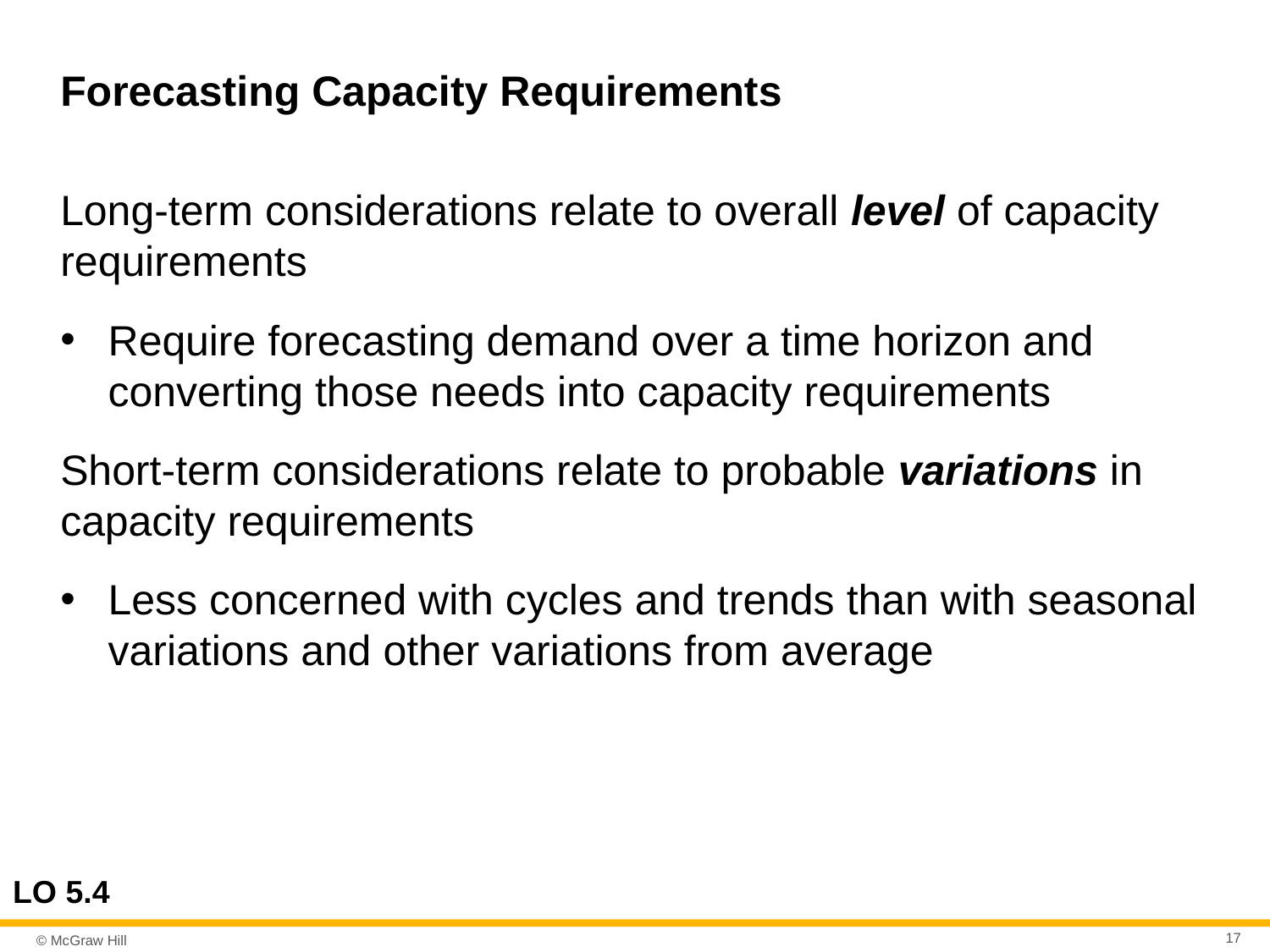

# Forecasting Capacity Requirements
Long-term considerations relate to overall level of capacity requirements
Require forecasting demand over a time horizon and converting those needs into capacity requirements
Short-term considerations relate to probable variations in capacity requirements
Less concerned with cycles and trends than with seasonal variations and other variations from average
LO 5.4